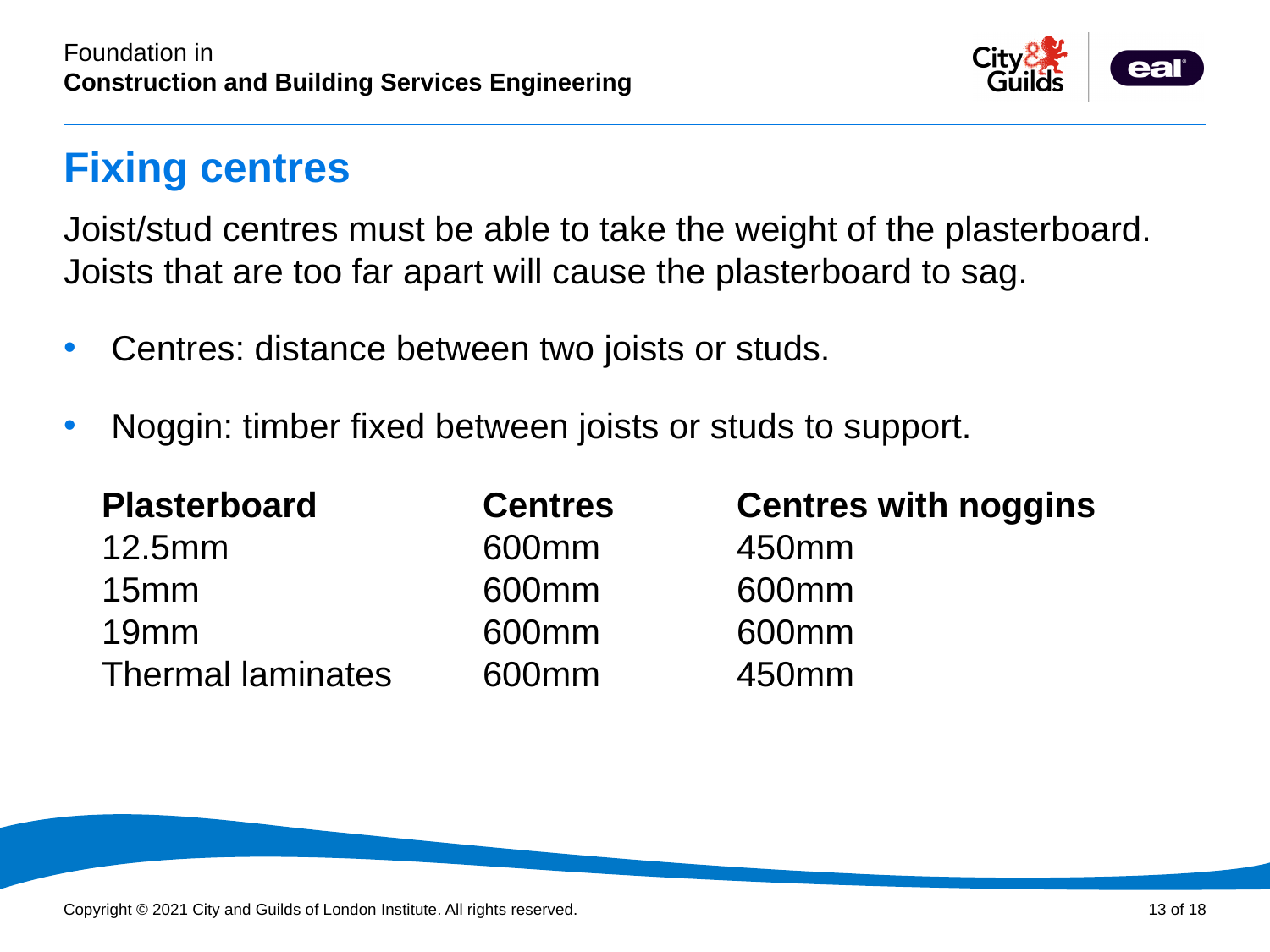

# Fixing centres
Joist/stud centres must be able to take the weight of the plasterboard.  Joists that are too far apart will cause the plasterboard to sag.
Centres: distance between two joists or studs.
Noggin: timber ﬁxed between joists or studs to support.

Plasterboard		Centres	Centres with noggins
12.5mm		600mm 	450mm
15mm			600mm 	600mm
19mm 			600mm 	600mm
Thermal laminates 	600mm 	450mm